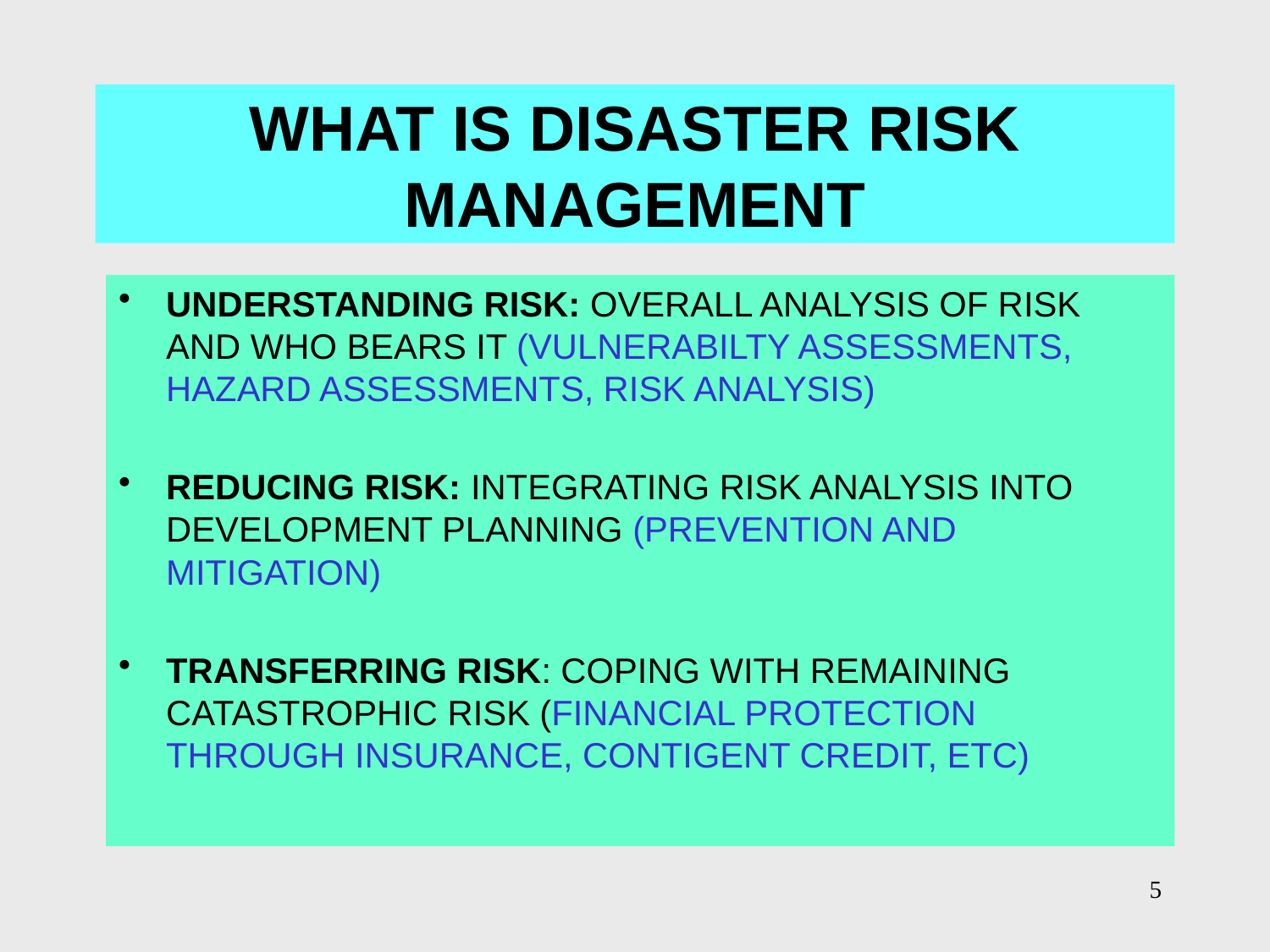

# WHAT IS DISASTER RISK MANAGEMENT
UNDERSTANDING RISK: OVERALL ANALYSIS OF RISK AND WHO BEARS IT (VULNERABILTY ASSESSMENTS, HAZARD ASSESSMENTS, RISK ANALYSIS)

REDUCING RISK: INTEGRATING RISK ANALYSIS INTO DEVELOPMENT PLANNING (PREVENTION AND MITIGATION)

TRANSFERRING RISK: COPING WITH REMAINING CATASTROPHIC RISK (FINANCIAL PROTECTION THROUGH INSURANCE, CONTIGENT CREDIT, ETC)
5